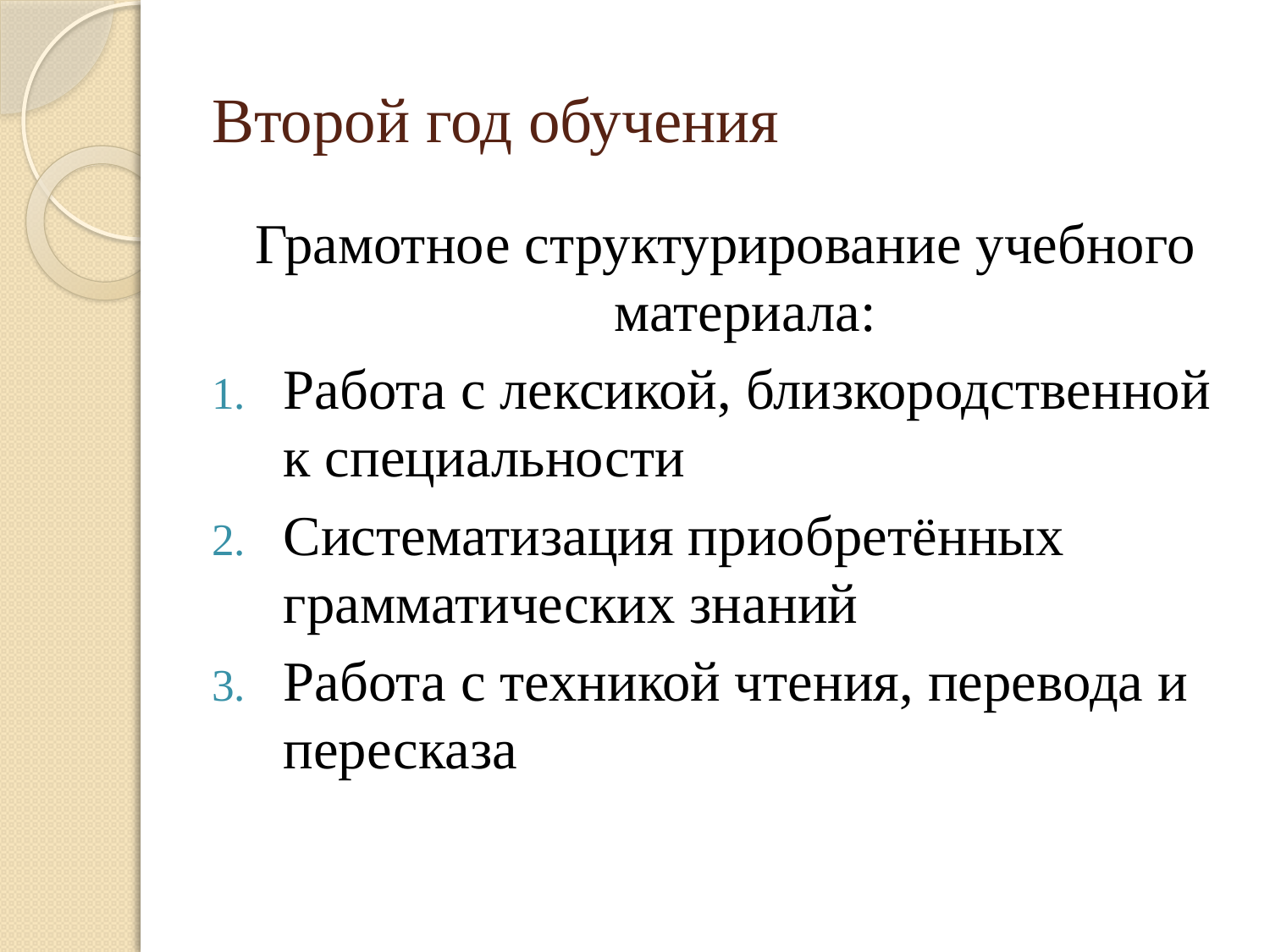

# Второй год обучения
Грамотное структурирование учебного материала:
Работа с лексикой, близкородственной к специальности
Систематизация приобретённых грамматических знаний
Работа с техникой чтения, перевода и пересказа